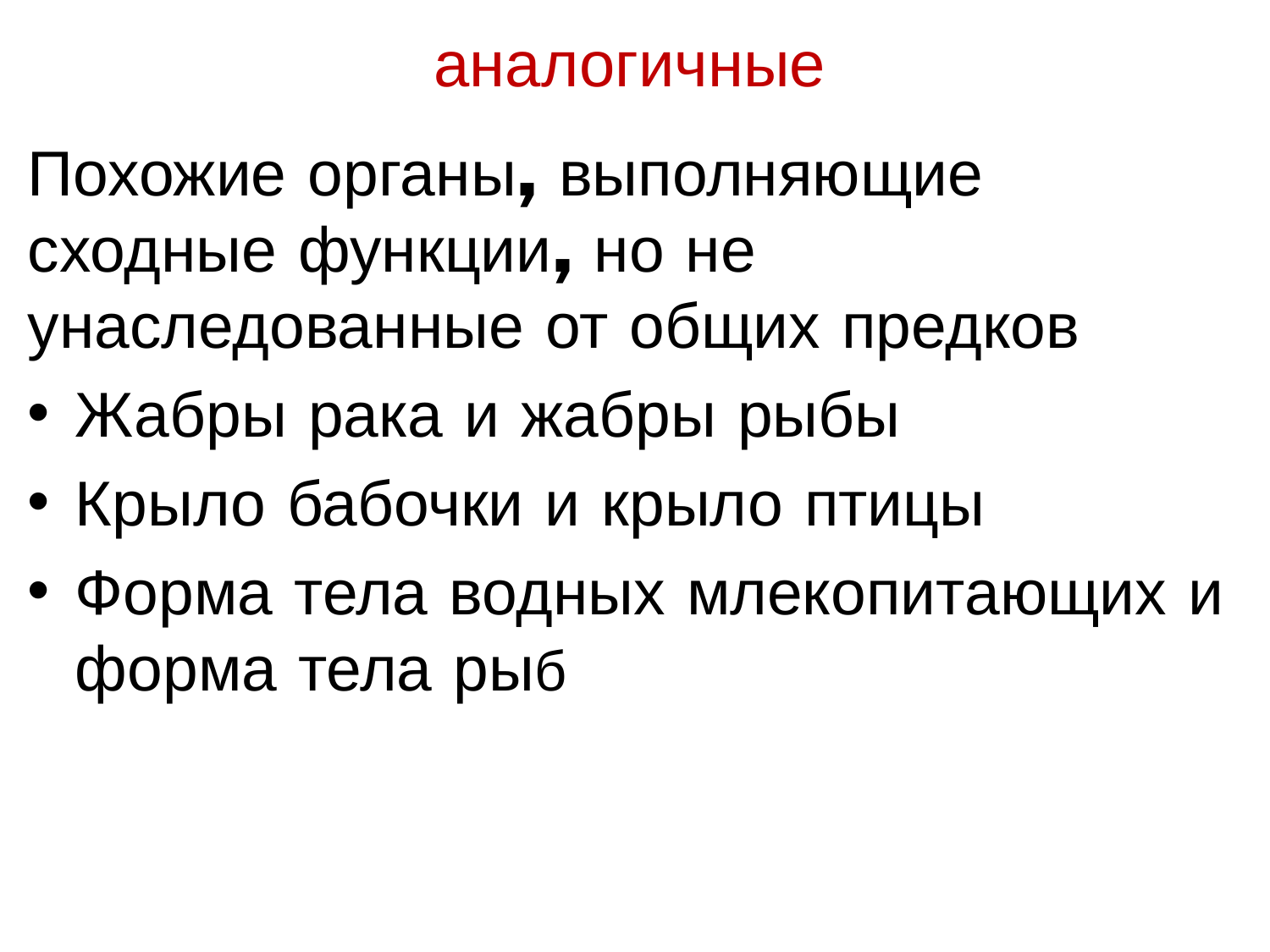

# аналогичные
Похожие органы, выполняющие сходные функции, но не унаследованные от общих предков
Жабры рака и жабры рыбы
Крыло бабочки и крыло птицы
Форма тела водных млекопитающих и форма тела рыб